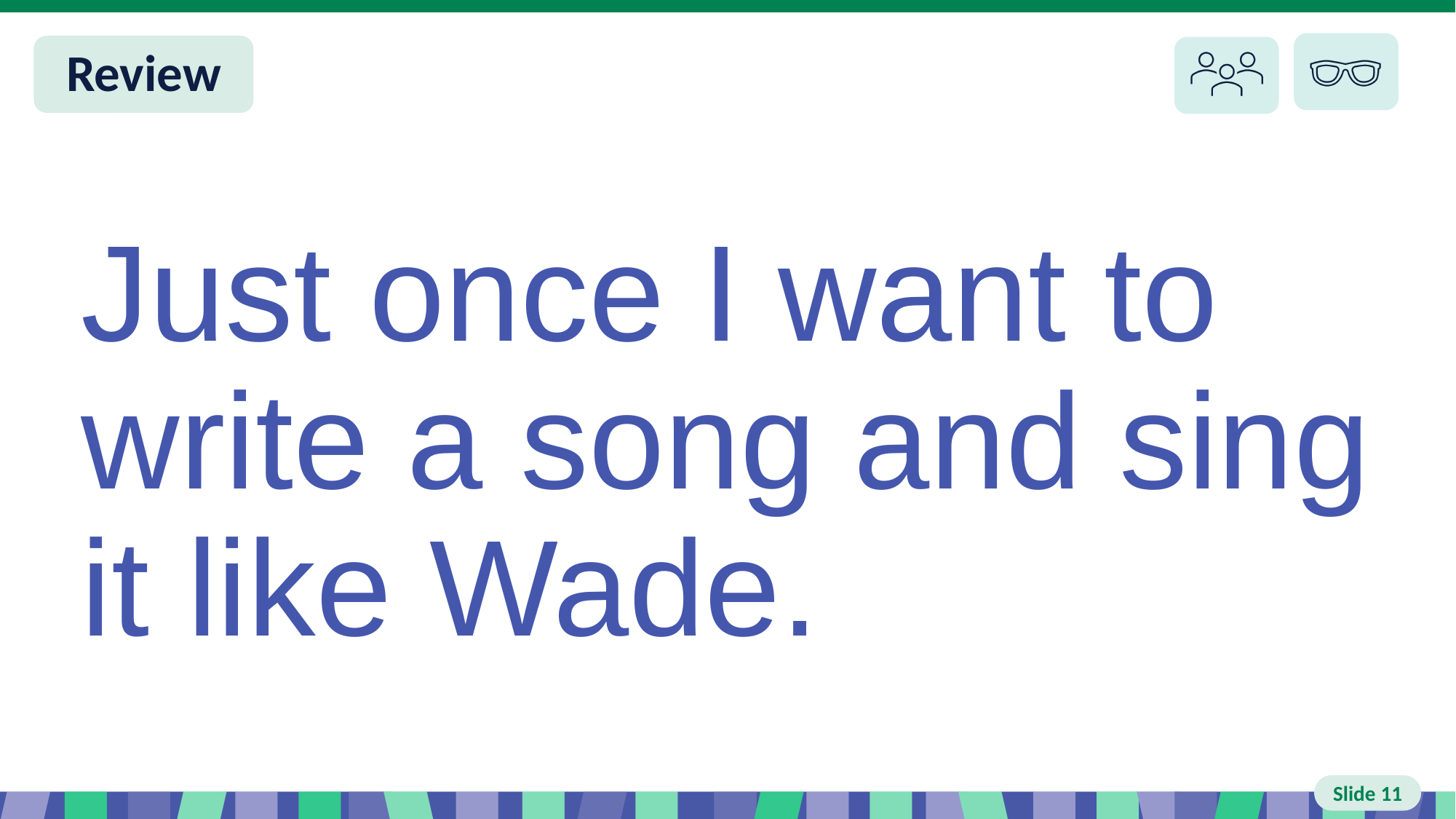

# Slide 11 Review
Just once I want to write a song and sing it like Wade.